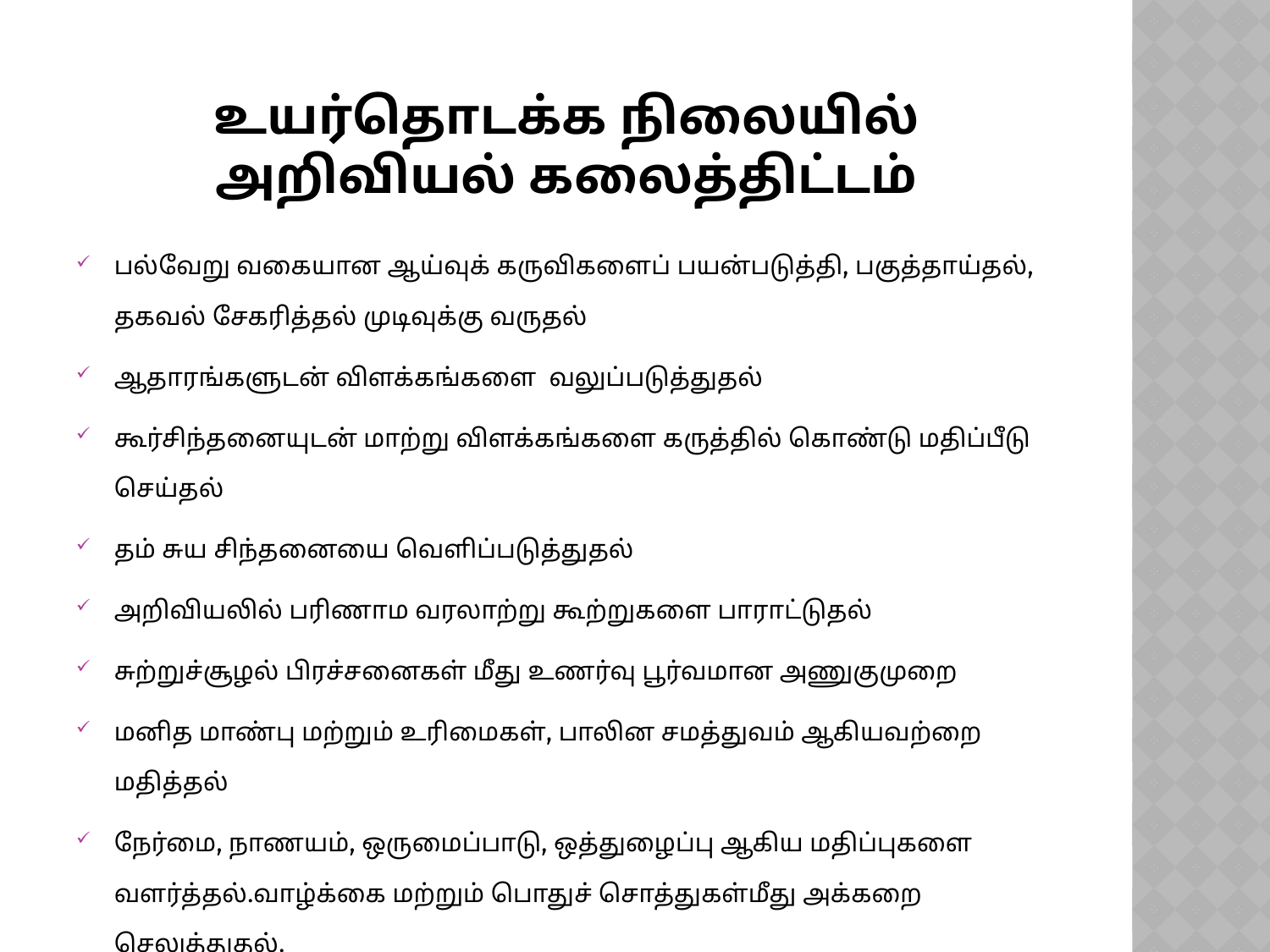

# உயர்தொடக்க நிலையில் அறிவியல் கலைத்திட்டம்
பல்வேறு வகையான ஆய்வுக் கருவிகளைப் பயன்படுத்தி, பகுத்தாய்தல், தகவல் சேகரித்தல் முடிவுக்கு வருதல்
ஆதாரங்களுடன் விளக்கங்களை  வலுப்படுத்துதல்
கூர்சிந்தனையுடன் மாற்று விளக்கங்களை கருத்தில் கொண்டு மதிப்பீடு செய்தல்
தம் சுய சிந்தனையை வெளிப்படுத்துதல்
அறிவியலில் பரிணாம வரலாற்று கூற்றுகளை பாராட்டுதல்
சுற்றுச்சூழல் பிரச்சனைகள் மீது உணர்வு பூர்வமான அணுகுமுறை
மனித மாண்பு மற்றும் உரிமைகள், பாலின சமத்துவம் ஆகியவற்றை மதித்தல்
நேர்மை, நாணயம், ஒருமைப்பாடு, ஒத்துழைப்பு ஆகிய மதிப்புகளை வளர்த்தல்.வாழ்க்கை மற்றும் பொதுச் சொத்துகள்மீது அக்கறை செலுத்துதல்.